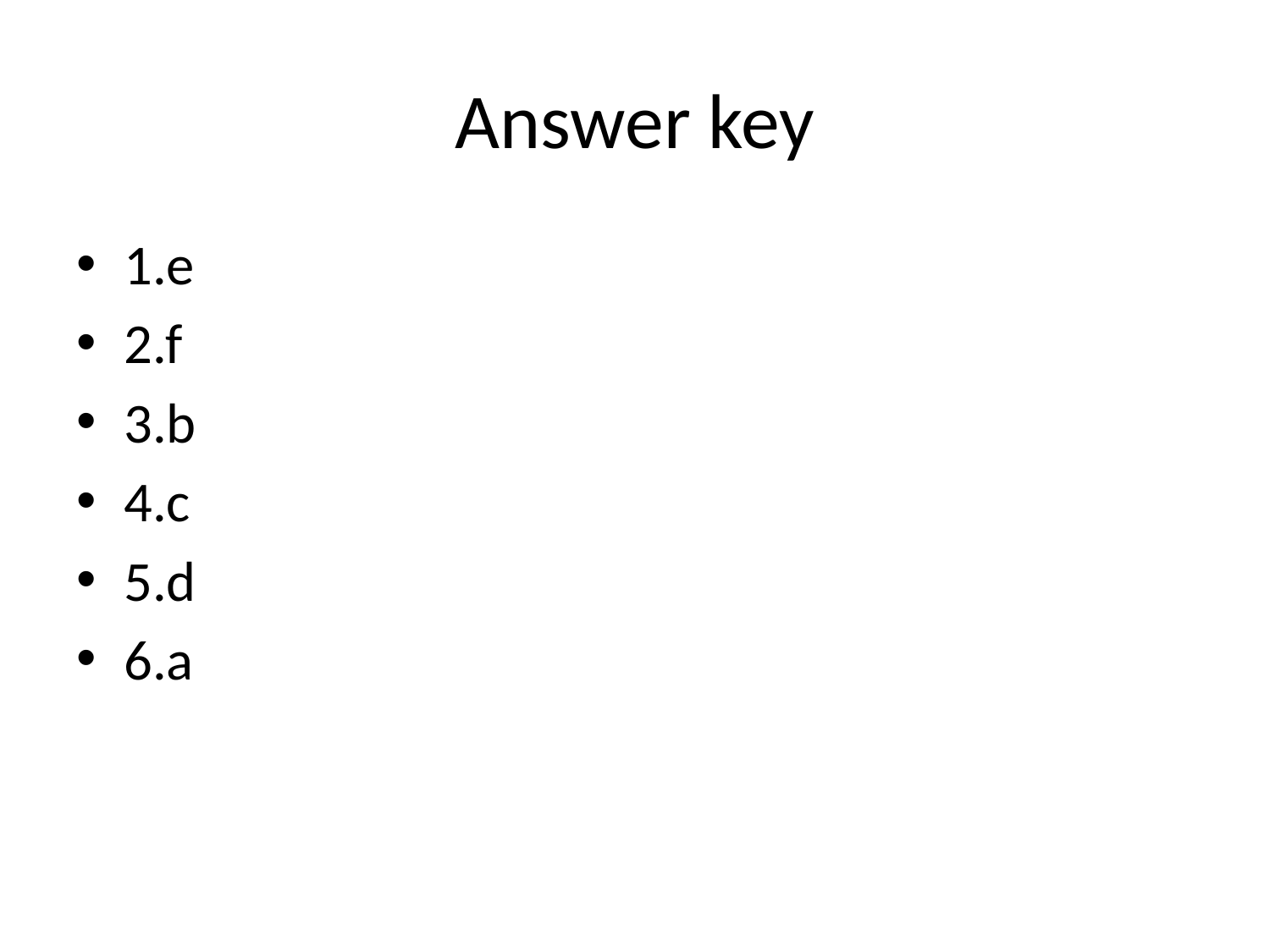

# Answer key
1.e
2.f
3.b
4.c
5.d
6.a